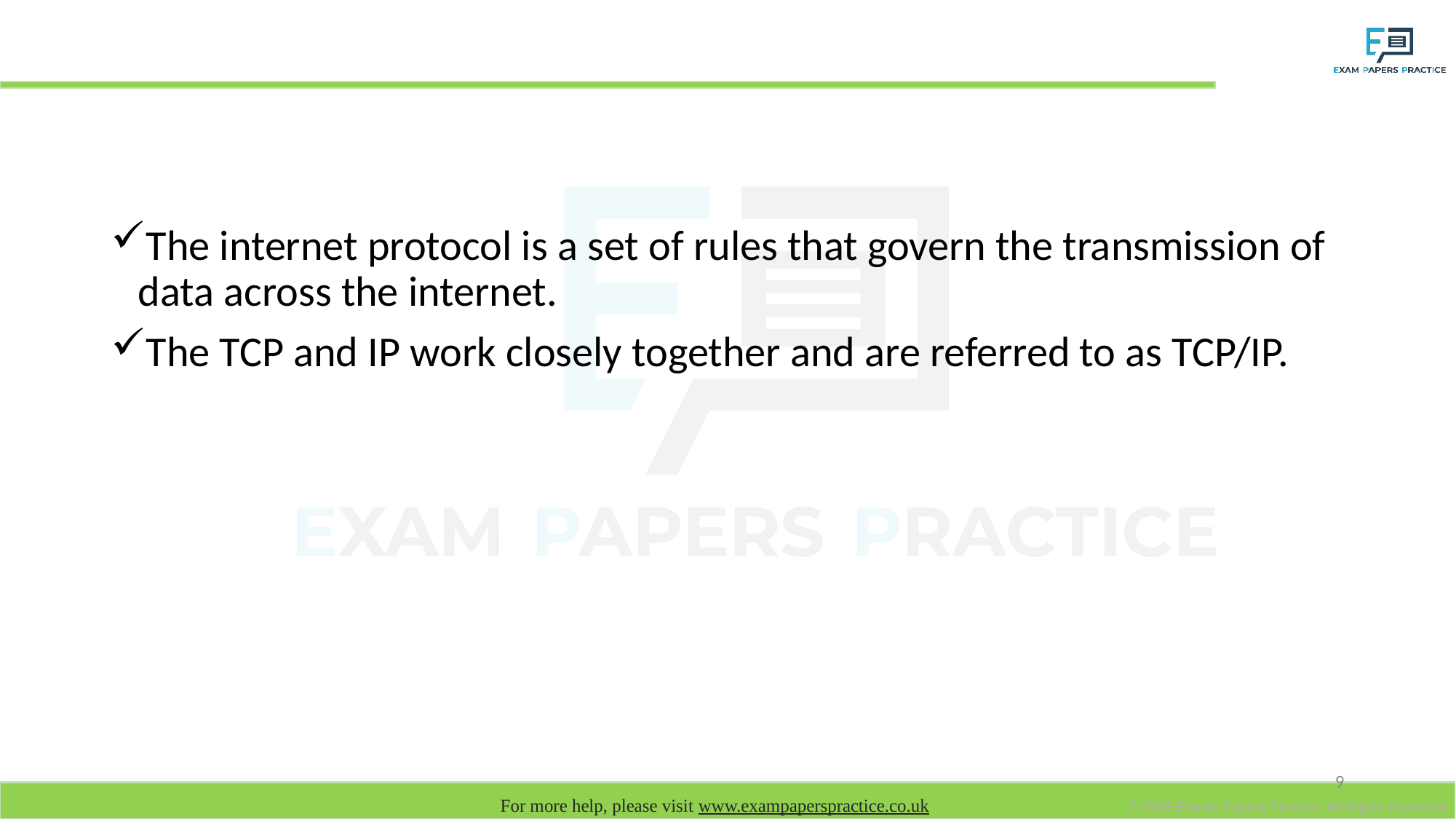

# IP – Internet Protocol
The internet protocol is a set of rules that govern the transmission of data across the internet.
The TCP and IP work closely together and are referred to as TCP/IP.
9